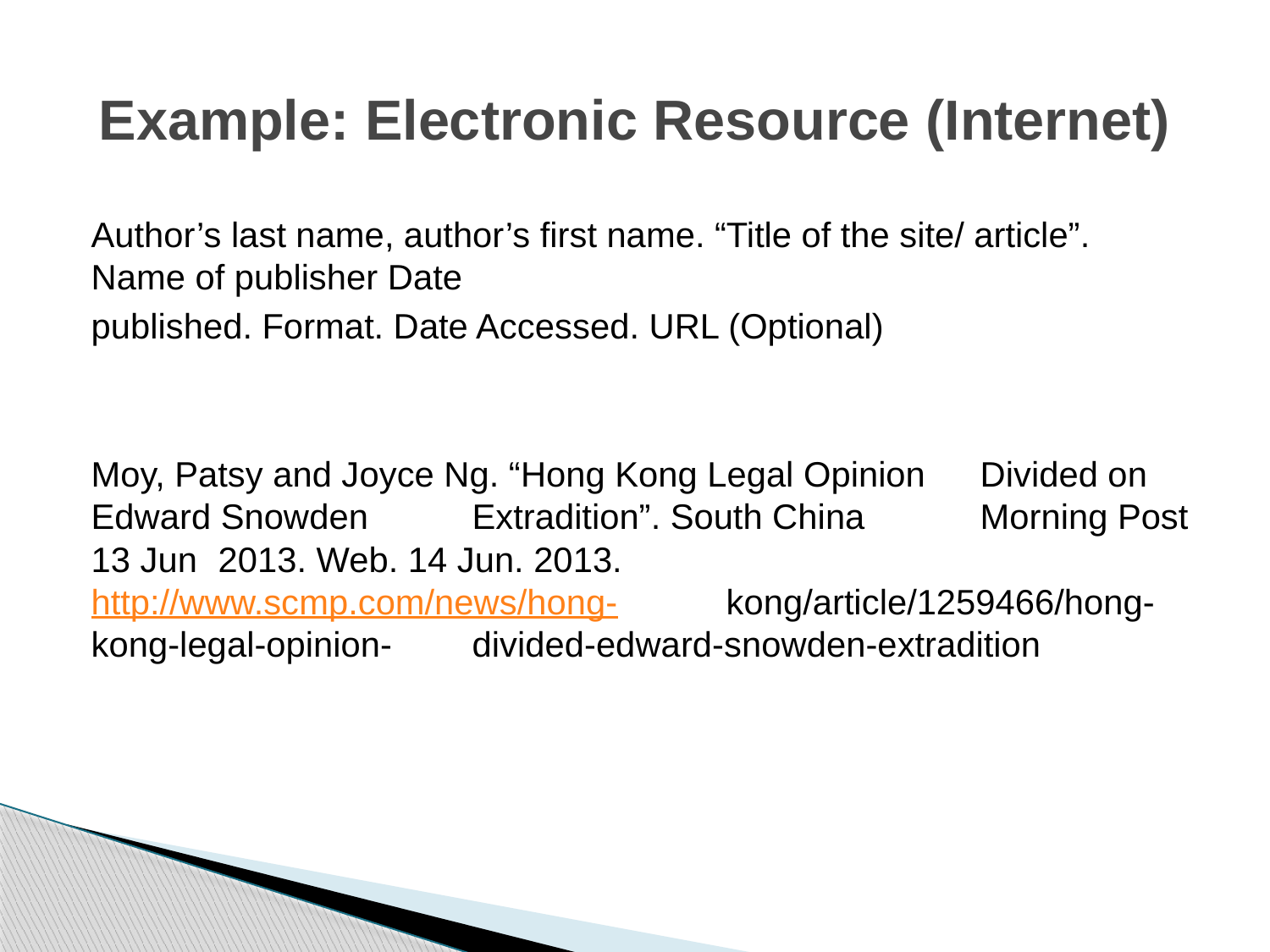

# Example: Electronic Resource (Internet)
Author’s last name, author’s first name. “Title of the site/ article”.  Name of publisher Date
published. Format. Date Accessed. URL (Optional)

Moy, Patsy and Joyce Ng. “Hong Kong Legal Opinion 	Divided on Edward Snowden 	Extradition”. South China 	Morning Post 13 Jun 	2013. Web. 14 Jun. 2013. 	http://www.scmp.com/news/hong-	kong/article/1259466/hong-kong-legal-opinion-	divided-edward-snowden-extradition